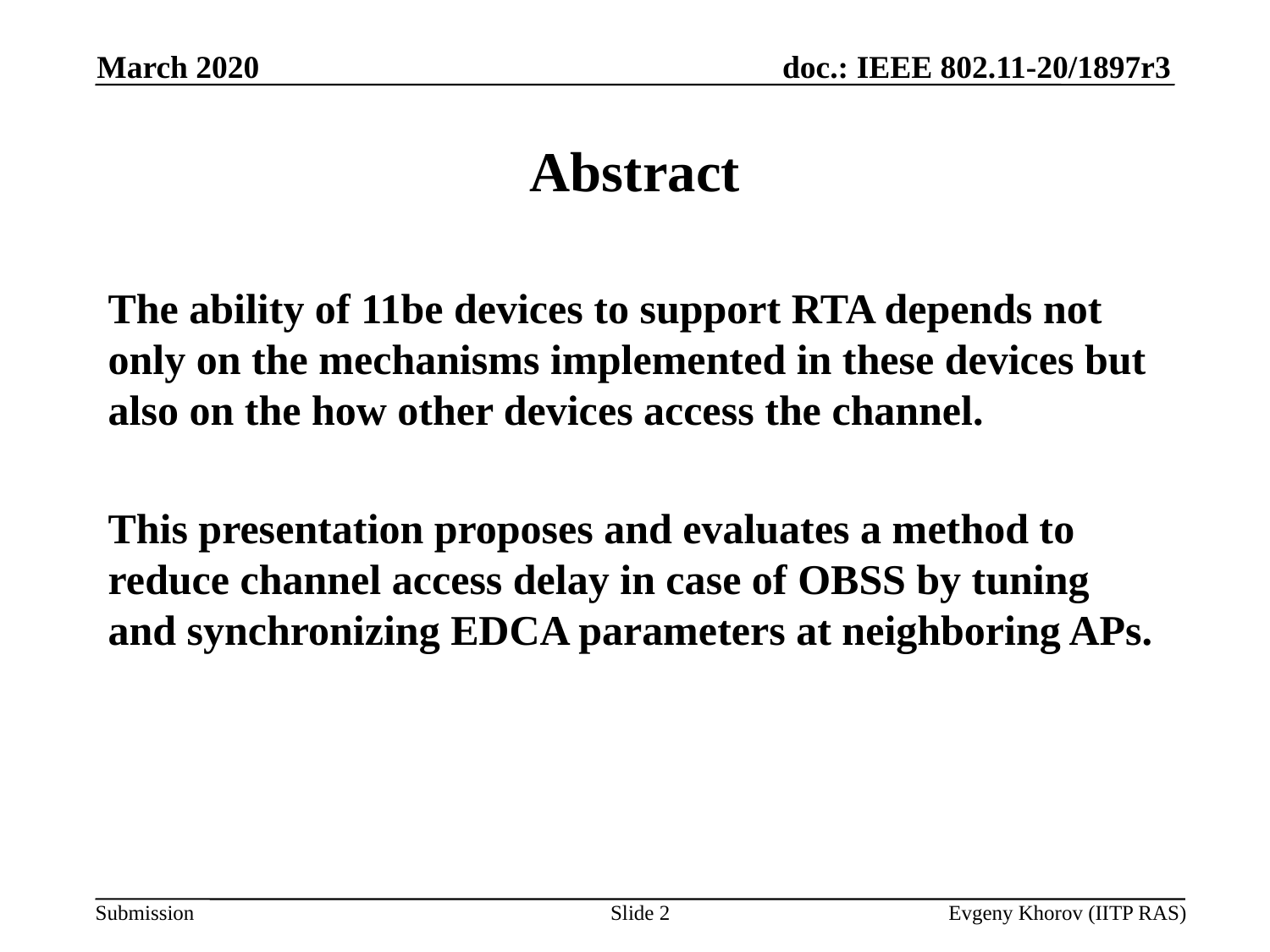

March 2020
# Abstract
The ability of 11be devices to support RTA depends not only on the mechanisms implemented in these devices but also on the how other devices access the channel.

This presentation proposes and evaluates a method to reduce channel access delay in case of OBSS by tuning and synchronizing EDCA parameters at neighboring APs.
Slide 2
Evgeny Khorov (IITP RAS)